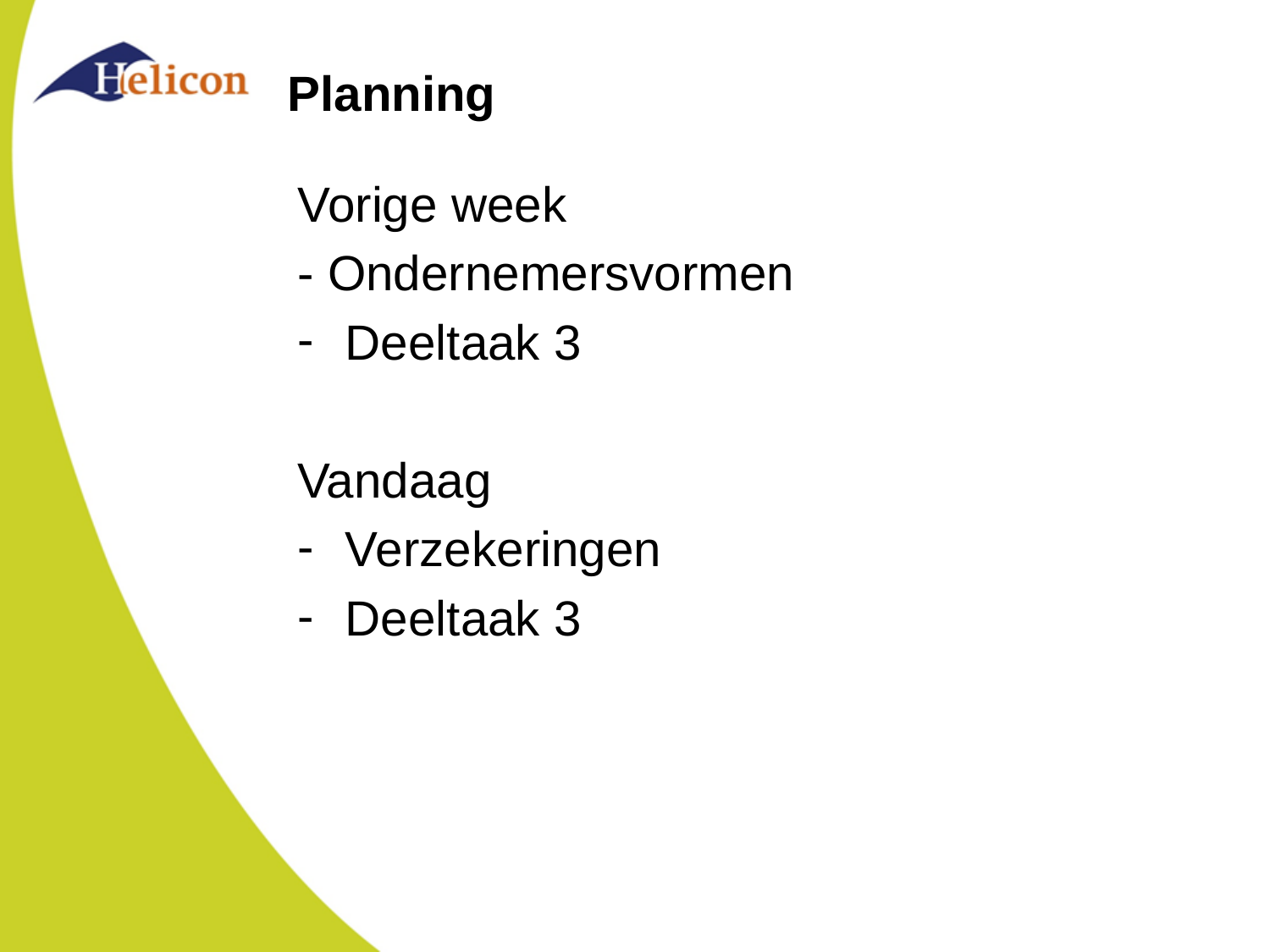

# Planning
Vorige week
- Ondernemersvormen
Deeltaak 3

Vandaag
Verzekeringen
Deeltaak 3